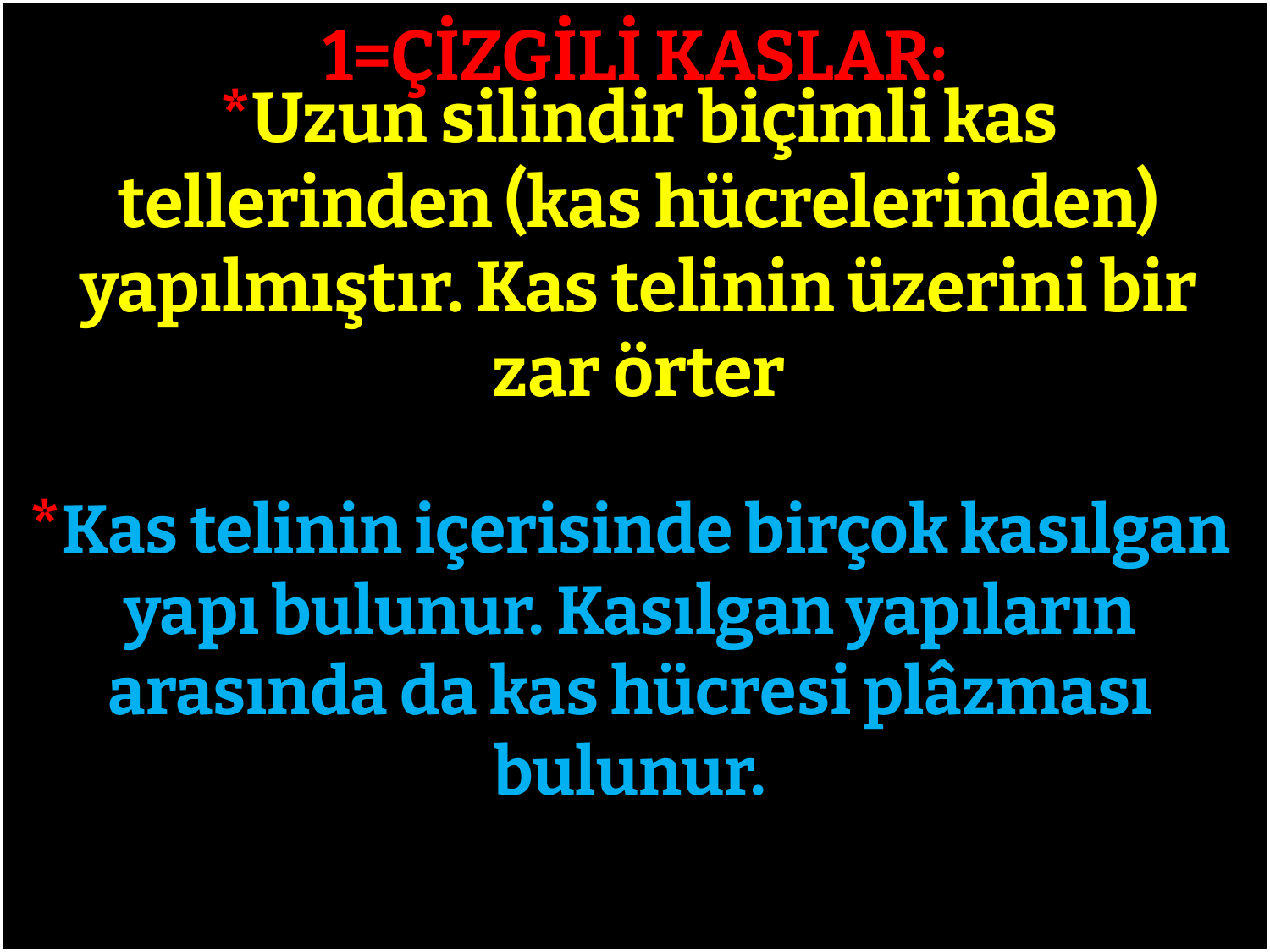

1=ÇİZGİLİ KASLAR:
*Uzun silindir biçimli kas tellerinden (kas hücrelerinden) yapılmıştır. Kas telinin üzerini bir zar örter

#
*Kas telinin içerisinde birçok kasılgan yapı bulunur. Kasılgan yapıların arasında da kas hücresi plâzması bulunur.